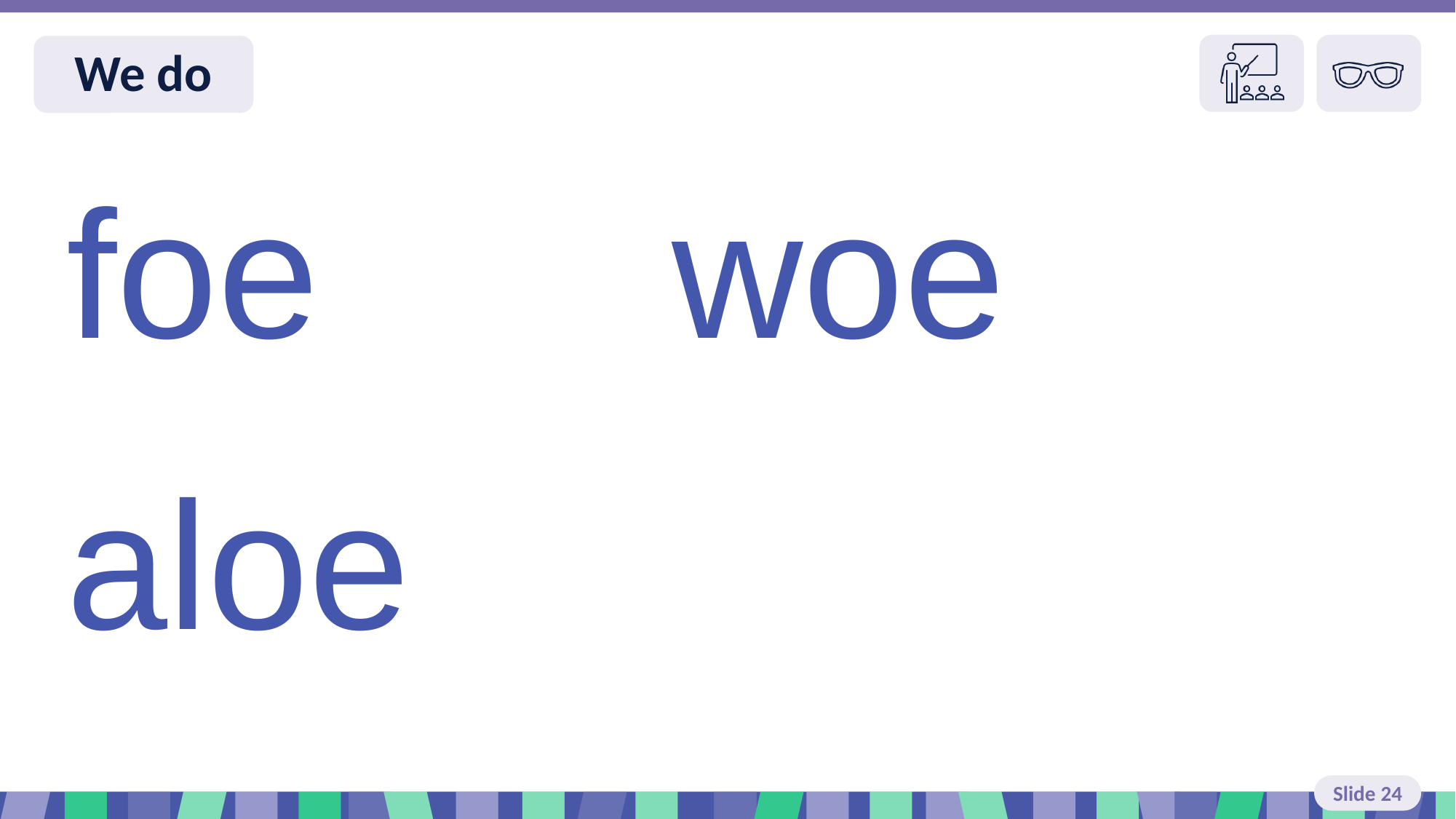

Slide 24 We do
foe       woe
aloe